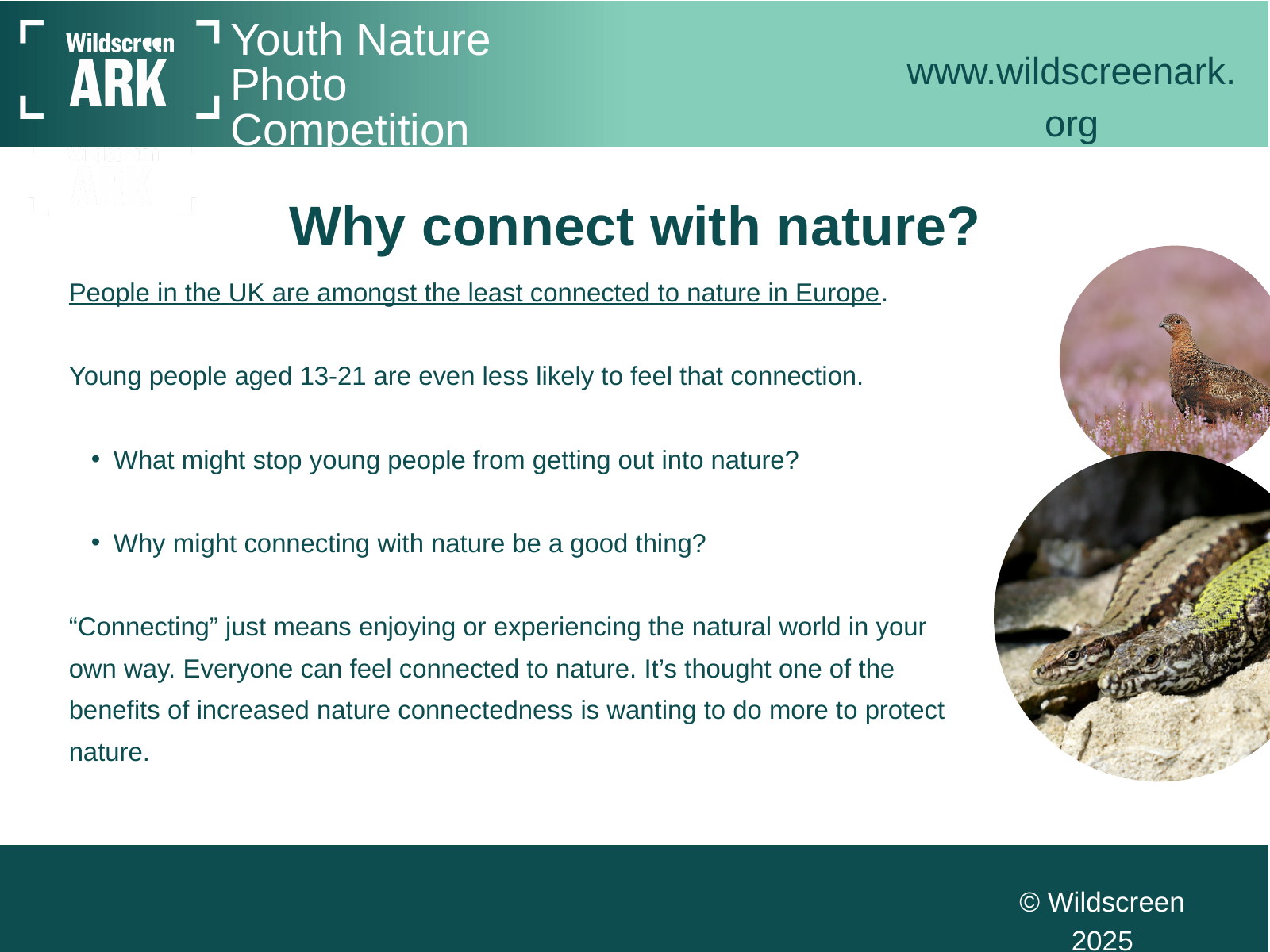

Youth Nature Photo Competition
www.wildscreenark.org

Why connect with nature?

People in the UK are amongst the least connected to nature in Europe.

Young people aged 13-21 are even less likely to feel that connection.​

What might stop young people from getting out into nature?​

Why might connecting with nature be a good thing?​

“Connecting” just means enjoying or experiencing the natural world in your own way. Everyone can feel connected to nature. It’s thought one of the benefits of increased nature connectedness is wanting to do more to protect nature.​

© Wildscreen 2024

© Wildscreen 2025